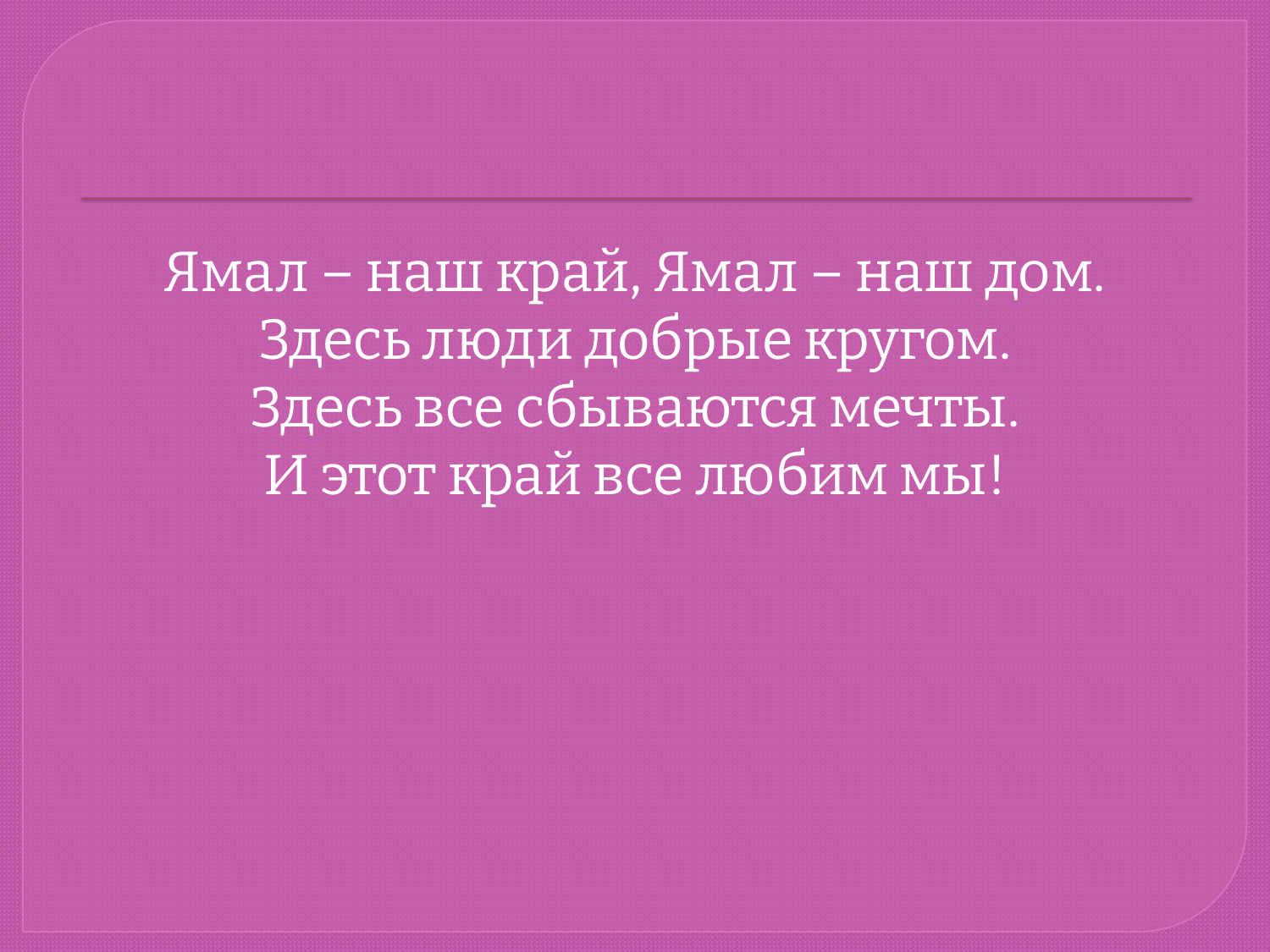

Ямал – наш край, Ямал – наш дом.
Здесь люди добрые кругом.
Здесь все сбываются мечты.
И этот край все любим мы!